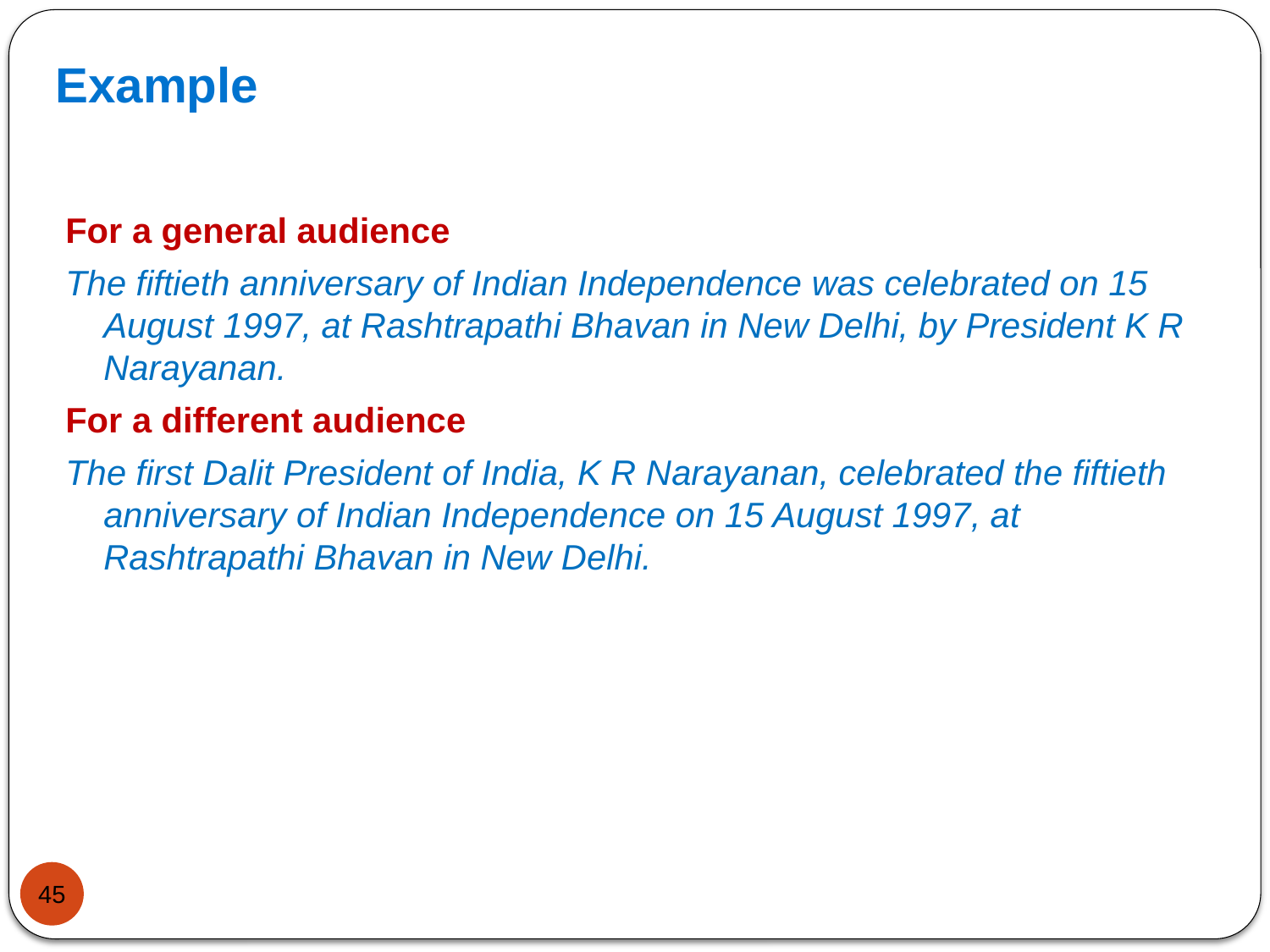

Example

For a general audience
The fiftieth anniversary of Indian Independence was celebrated on 15 August 1997, at Rashtrapathi Bhavan in New Delhi, by President K R Narayanan.
For a different audience
The first Dalit President of India, K R Narayanan, celebrated the fiftieth anniversary of Indian Independence on 15 August 1997, at Rashtrapathi Bhavan in New Delhi.

45